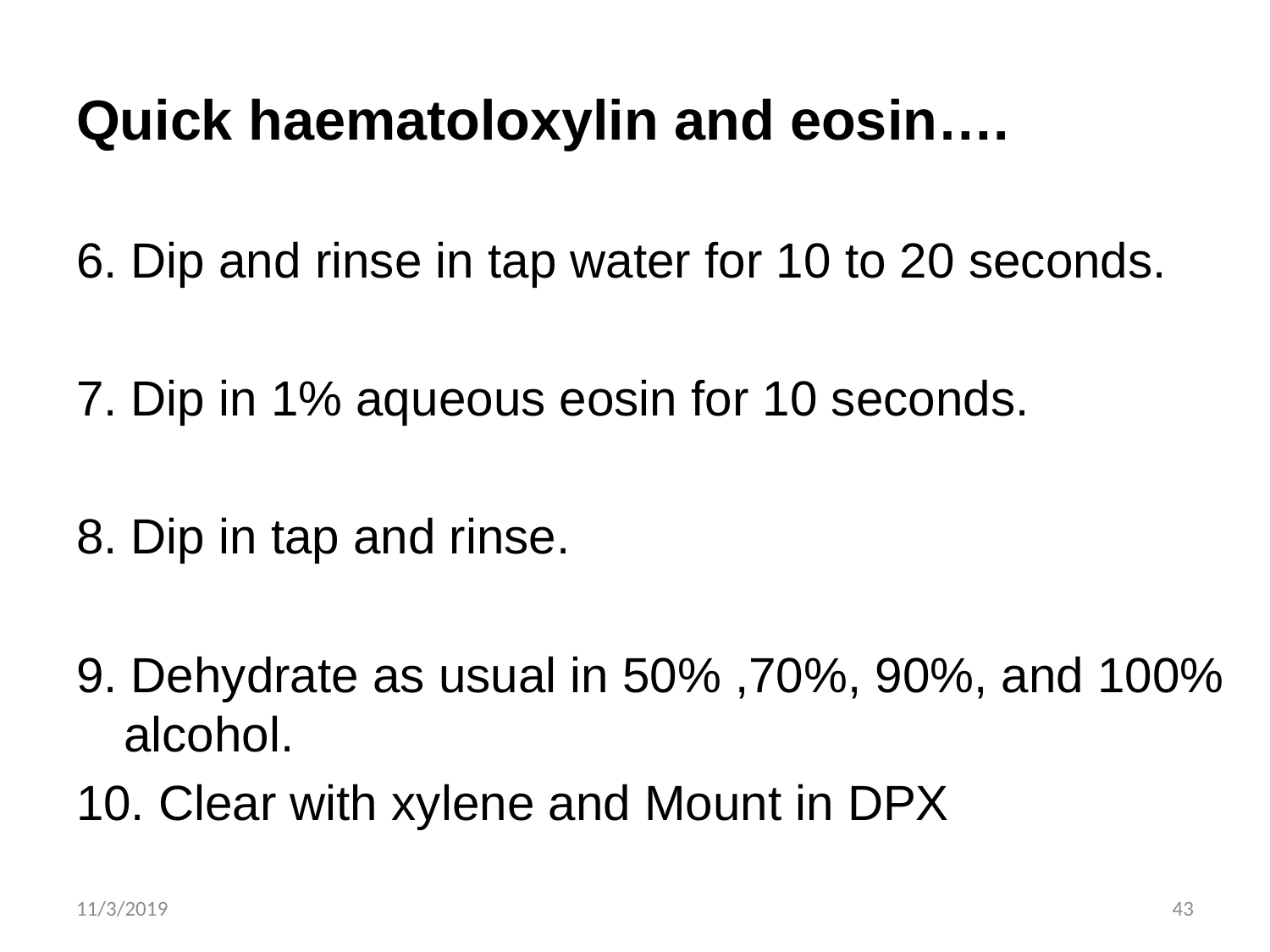

# Quick haematoloxylin and eosin….
6. Dip and rinse in tap water for 10 to 20 seconds.

7. Dip in 1% aqueous eosin for 10 seconds.

8. Dip in tap and rinse.

9. Dehydrate as usual in 50% ,70%, 90%, and 100% alcohol.
10. Clear with xylene and Mount in DPX

11/3/2019
43